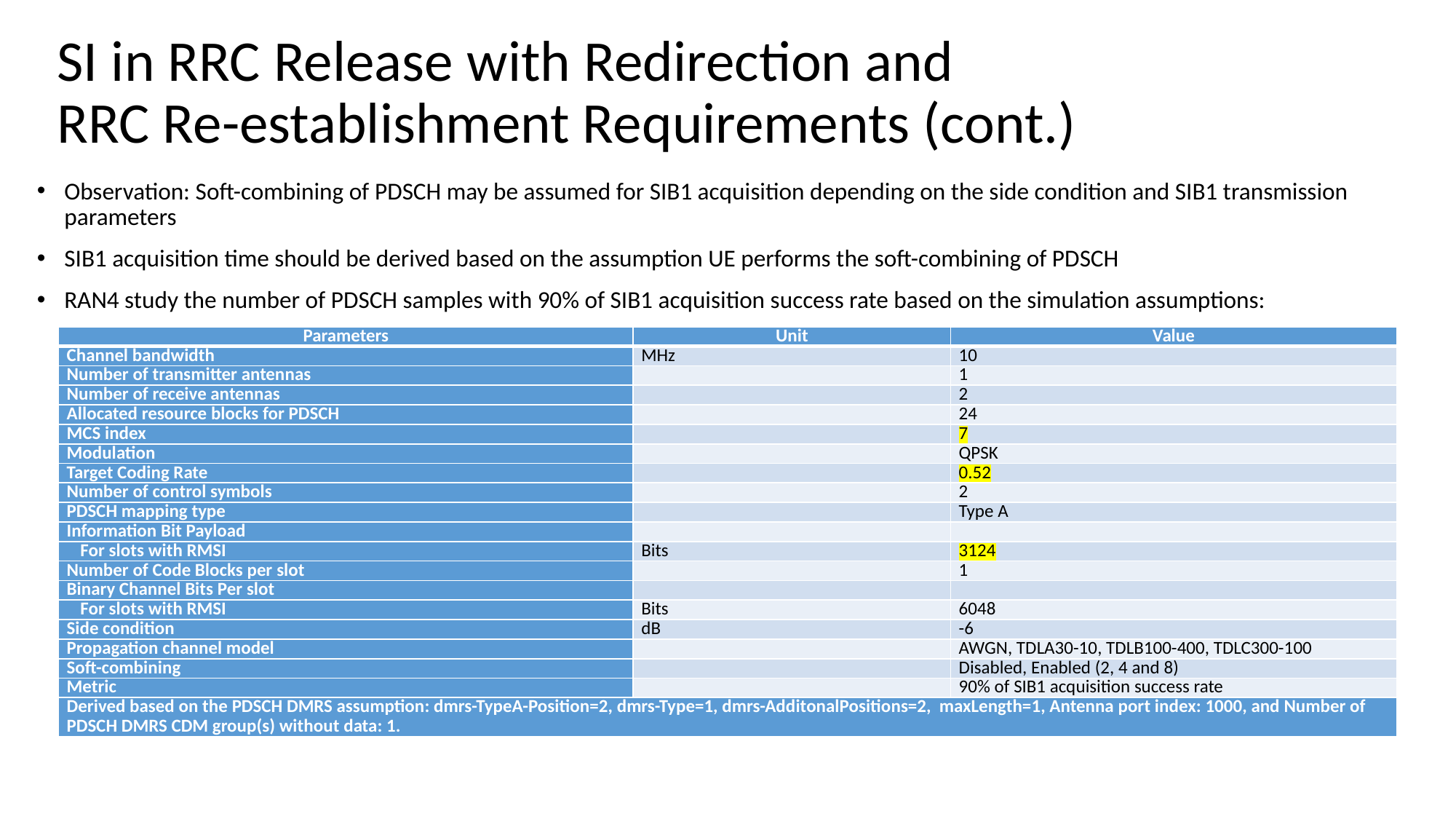

# SI in RRC Release with Redirection and RRC Re-establishment Requirements (cont.)
Observation: Soft-combining of PDSCH may be assumed for SIB1 acquisition depending on the side condition and SIB1 transmission parameters
SIB1 acquisition time should be derived based on the assumption UE performs the soft-combining of PDSCH
RAN4 study the number of PDSCH samples with 90% of SIB1 acquisition success rate based on the simulation assumptions:
| Parameters | Unit | Value |
| --- | --- | --- |
| Channel bandwidth | MHz | 10 |
| Number of transmitter antennas |  | 1 |
| Number of receive antennas |  | 2 |
| Allocated resource blocks for PDSCH |  | 24 |
| MCS index |  | 7 |
| Modulation |  | QPSK |
| Target Coding Rate |  | 0.52 |
| Number of control symbols |  | 2 |
| PDSCH mapping type |  | Type A |
| Information Bit Payload |  |  |
| For slots with RMSI | Bits | 3124 |
| Number of Code Blocks per slot |  | 1 |
| Binary Channel Bits Per slot |  |  |
| For slots with RMSI | Bits | 6048 |
| Side condition | dB | -6 |
| Propagation channel model |  | AWGN, TDLA30-10, TDLB100-400, TDLC300-100 |
| Soft-combining |  | Disabled, Enabled (2, 4 and 8) |
| Metric |  | 90% of SIB1 acquisition success rate |
| Derived based on the PDSCH DMRS assumption: dmrs-TypeA-Position=2, dmrs-Type=1, dmrs-AdditonalPositions=2, maxLength=1, Antenna port index: 1000, and Number of PDSCH DMRS CDM group(s) without data: 1. |  |  |